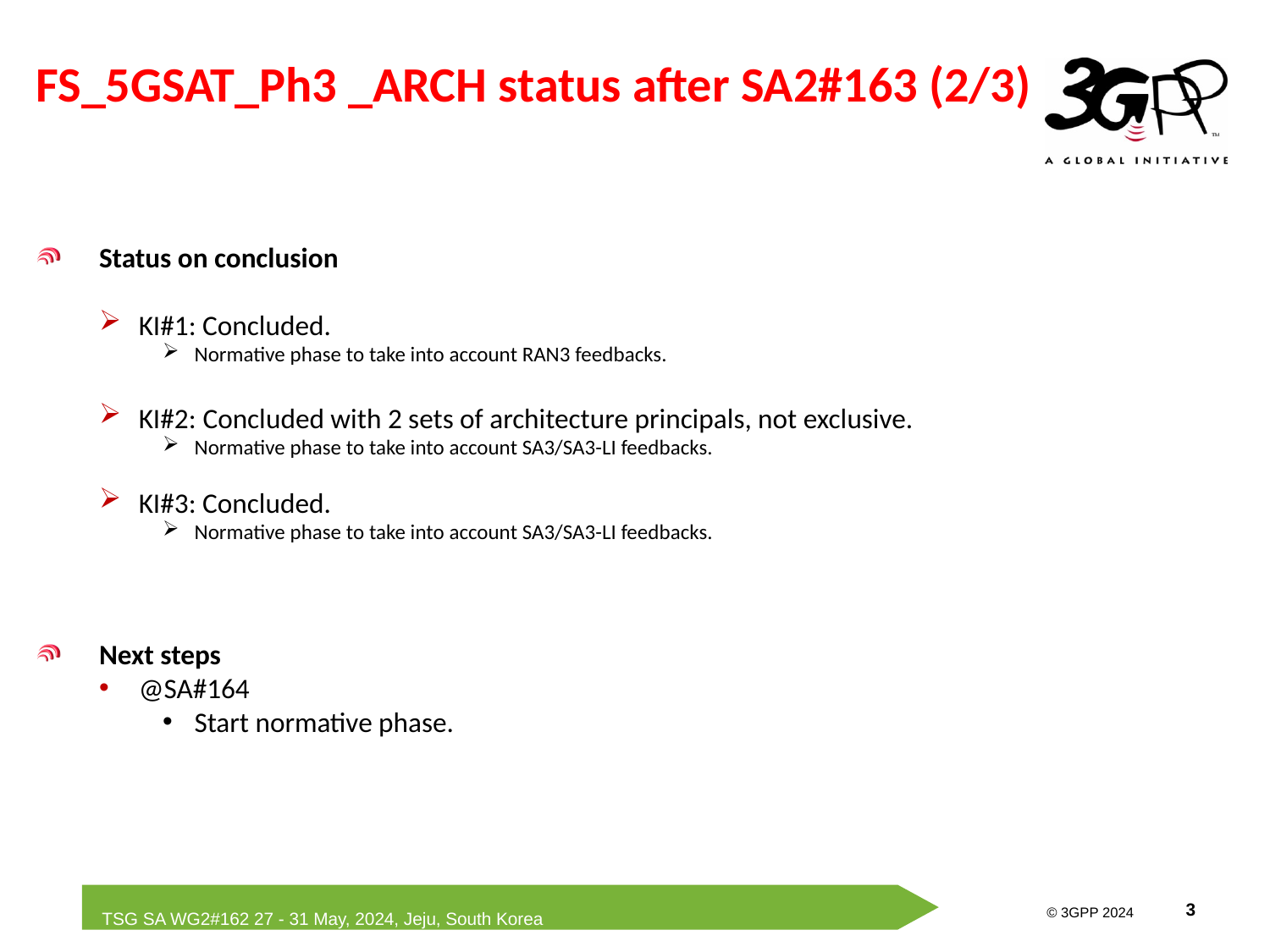

FS_5GSAT_Ph3 _ARCH status after SA2#163 (2/3)
Status on conclusion

KI#1: Concluded.
Normative phase to take into account RAN3 feedbacks.

KI#2: Concluded with 2 sets of architecture principals, not exclusive.
Normative phase to take into account SA3/SA3-LI feedbacks.

KI#3: Concluded.
Normative phase to take into account SA3/SA3-LI feedbacks.

Next steps
@SA#164
Start normative phase.